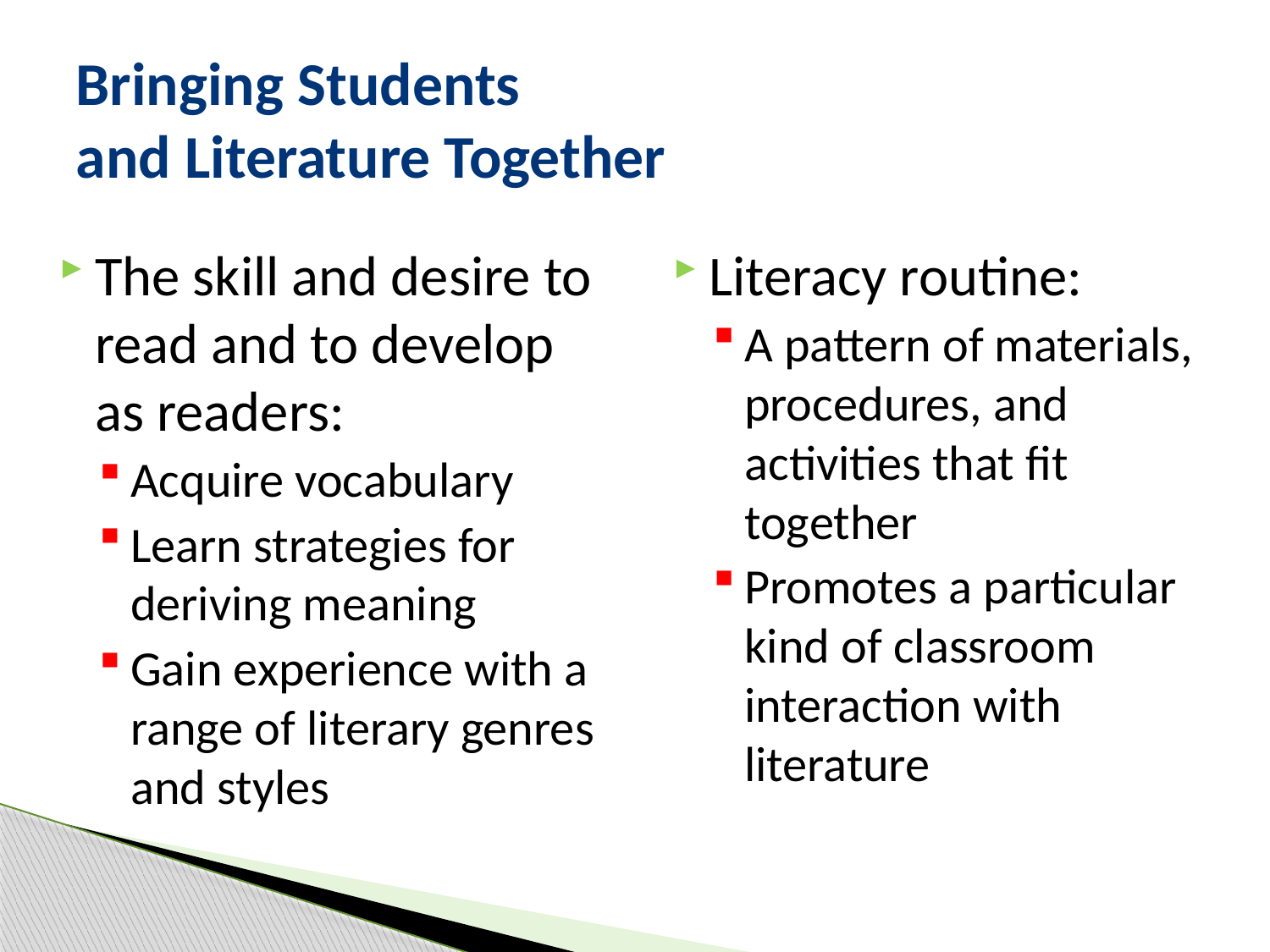

# Bringing Students and Literature Together
The skill and desire to read and to develop as readers:
Acquire vocabulary
Learn strategies for deriving meaning
Gain experience with a range of literary genres and styles
Literacy routine:
A pattern of materials, procedures, and activities that fit together
Promotes a particular kind of classroom interaction with literature